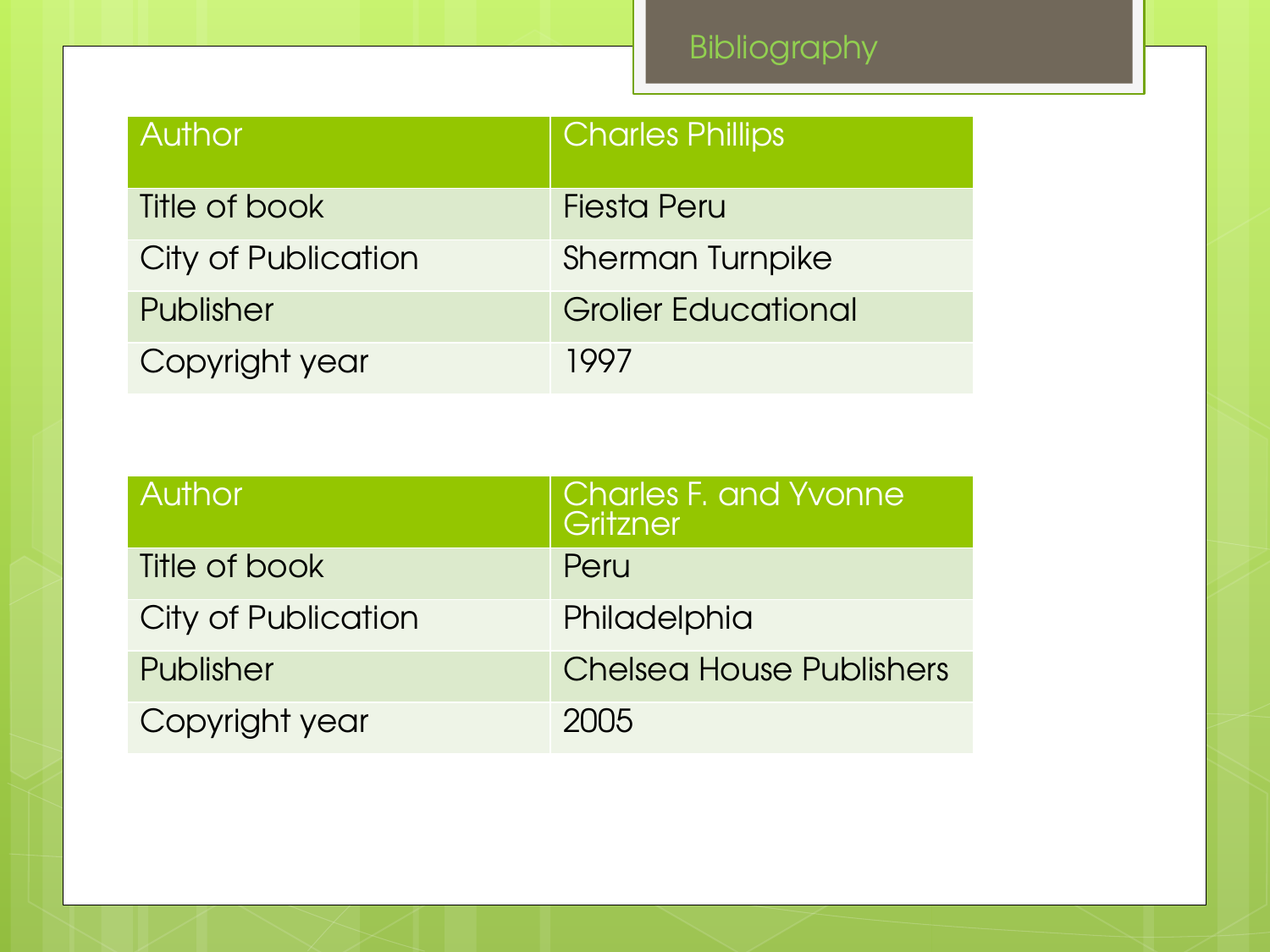

Bibliography
| Author | Charles Phillips |
| --- | --- |
| Title of book | Fiesta Peru |
| City of Publication | Sherman Turnpike |
| Publisher | Grolier Educational |
| Copyright year | 1997 |
| Author | Charles F. and Yvonne Gritzner |
| --- | --- |
| Title of book | Peru |
| City of Publication | Philadelphia |
| Publisher | Chelsea House Publishers |
| Copyright year | 2005 |